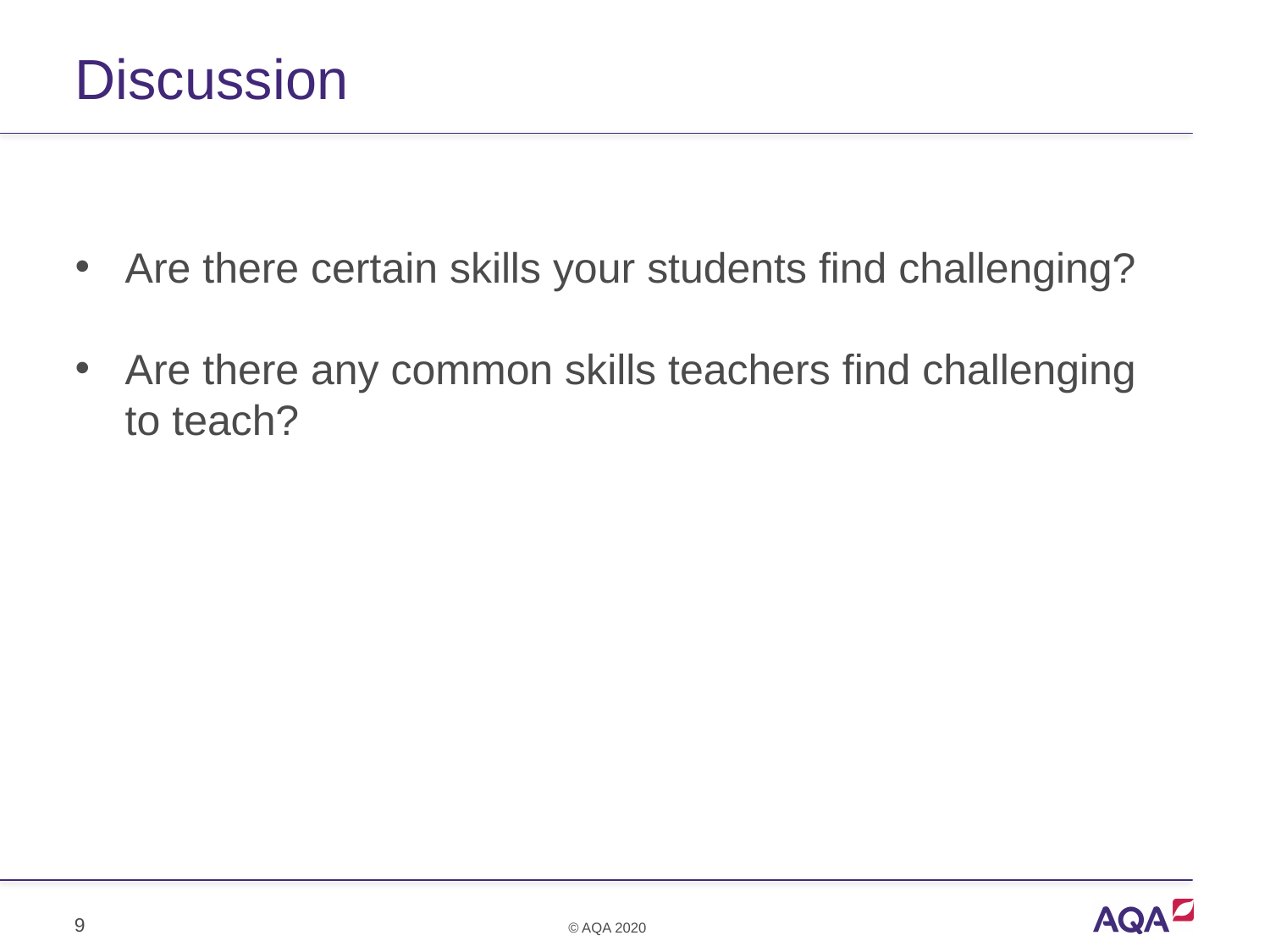

# Discussion
Are there certain skills your students find challenging?

Are there any common skills teachers find challenging to teach?

9
© AQA 2020